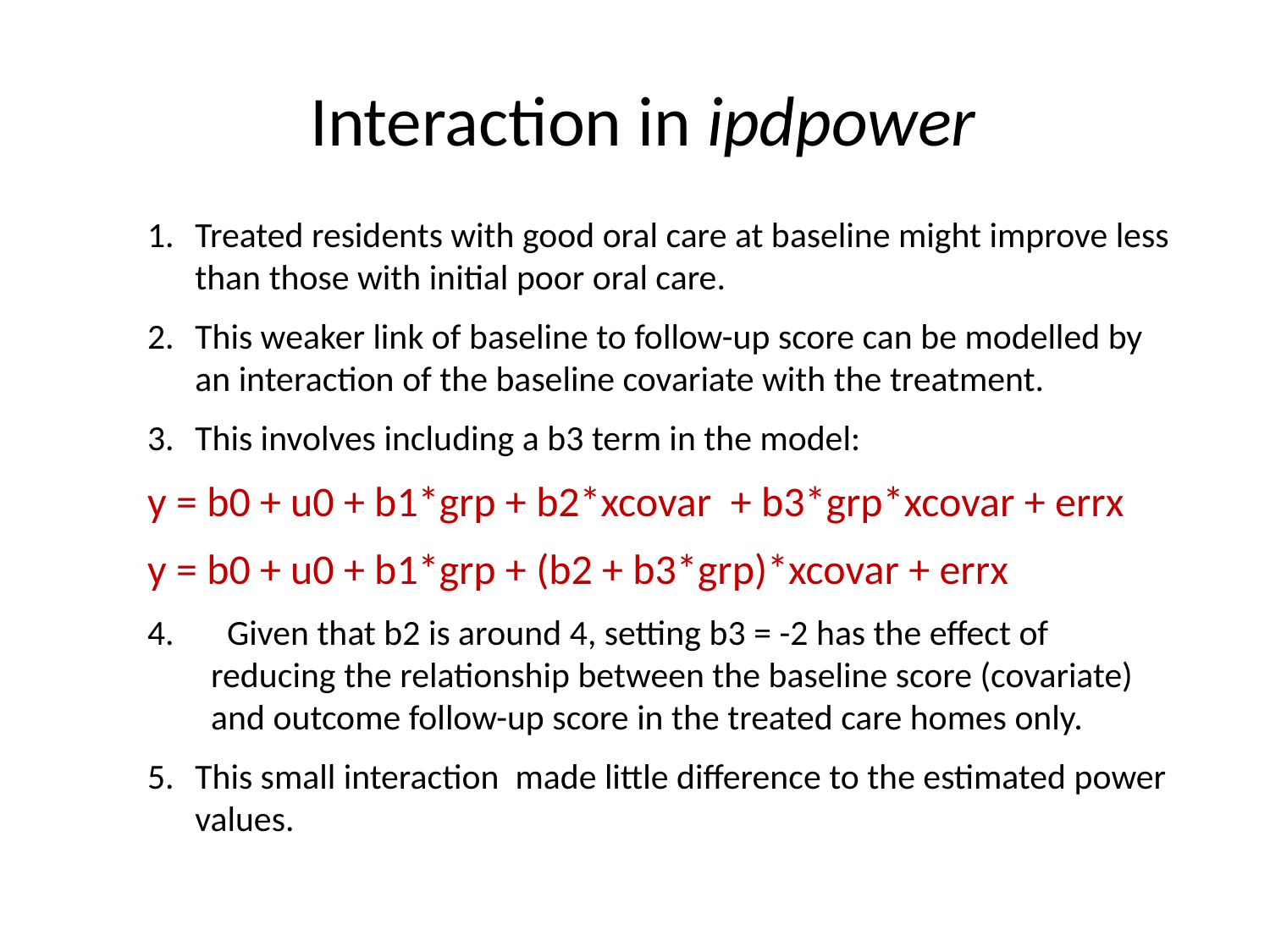

# Interaction in ipdpower
Treated residents with good oral care at baseline might improve less than those with initial poor oral care.

This weaker link of baseline to follow-up score can be modelled by an interaction of the baseline covariate with the treatment.

This involves including a b3 term in the model:

y = b0 + u0 + b1*grp + b2*xcovar  + b3*grp*xcovar + errx

y = b0 + u0 + b1*grp + (b2 + b3*grp)*xcovar + errx

  Given that b2 is around 4, setting b3 = -2 has the effect of reducing the relationship between the baseline score (covariate) and outcome follow-up score in the treated care homes only.

This small interaction  made little difference to the estimated power values.